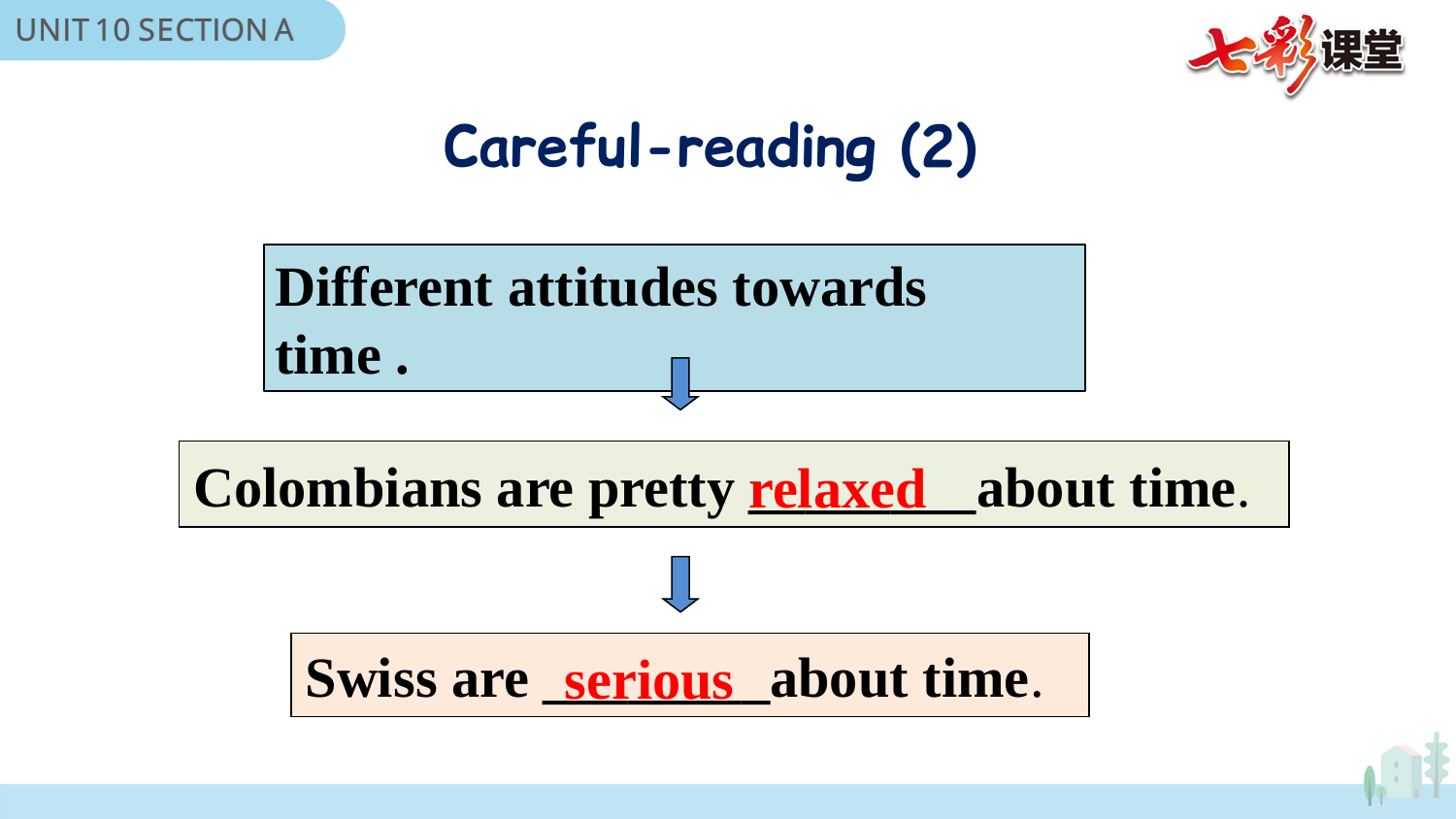

Careful-reading (2)
Different attitudes towards time .

Colombians are pretty ________about time.
relaxed

Swiss are ________about time.
serious